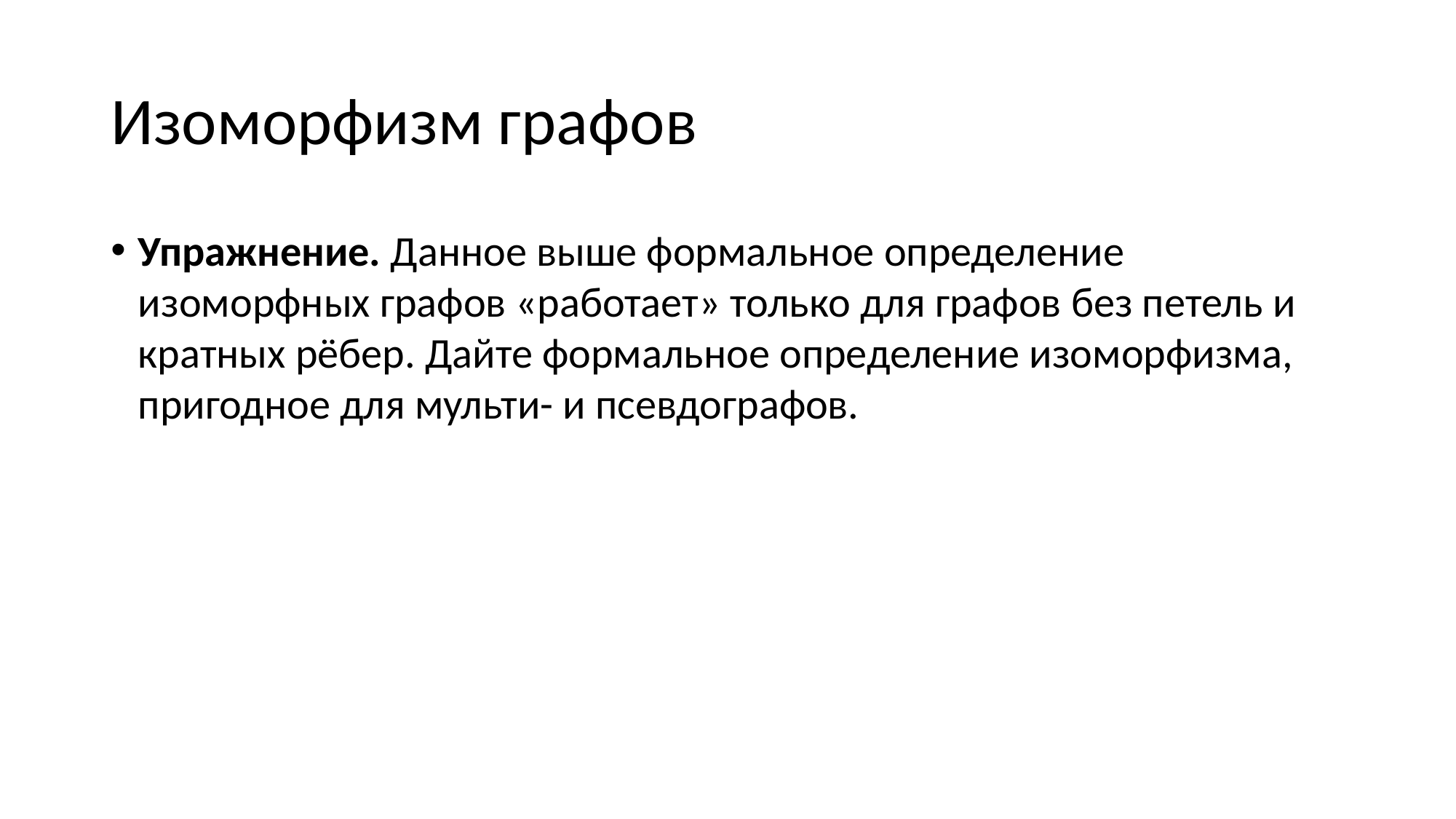

# Изоморфизм графов
Упражнение. Данное выше формальное определение изоморфных графов «работает» только для графов без петель и кратных рёбер. Дайте формальное определение изоморфизма, пригодное для мульти- и псевдографов.